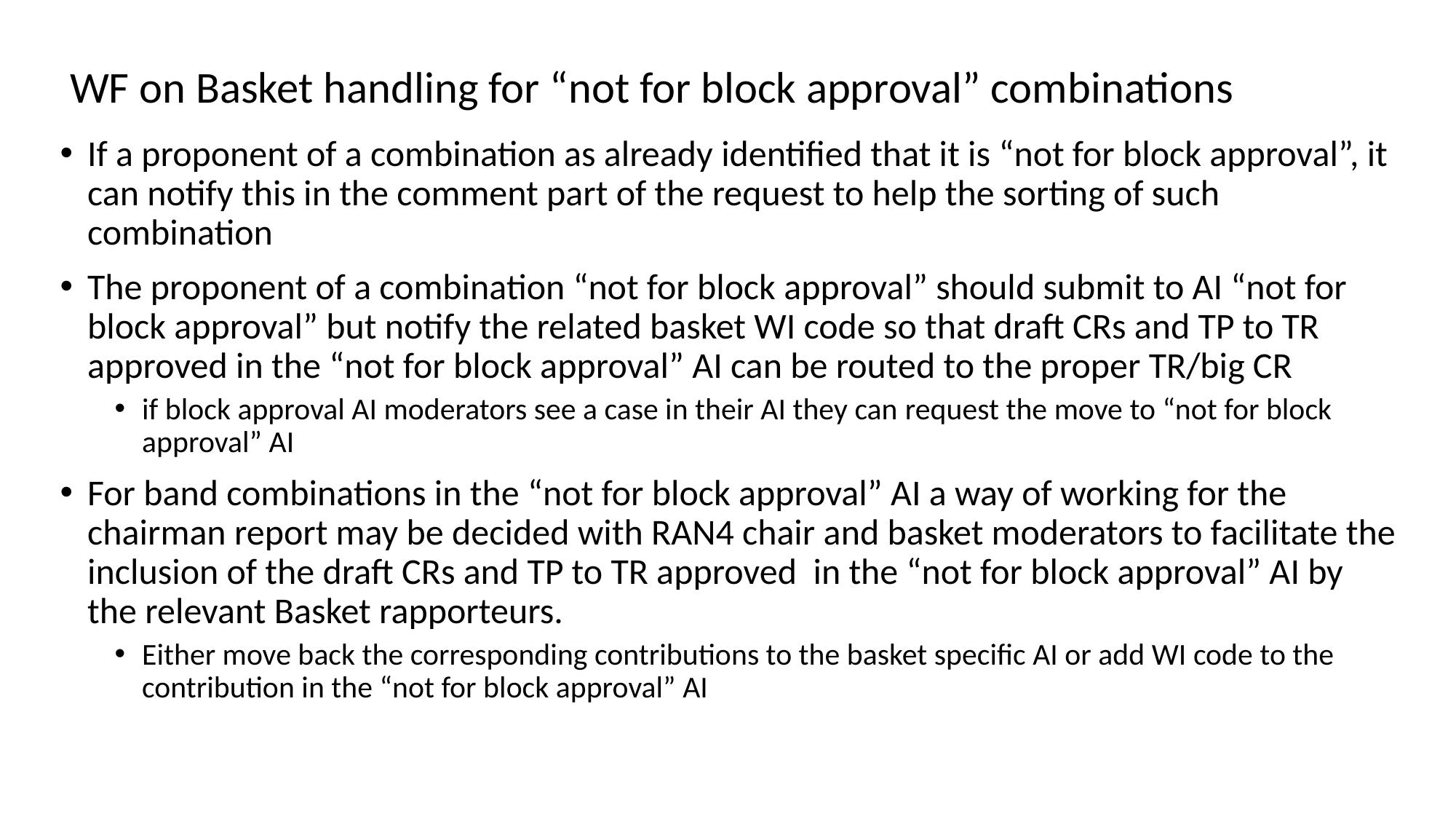

# WF on Basket handling for “not for block approval” combinations
If a proponent of a combination as already identified that it is “not for block approval”, it can notify this in the comment part of the request to help the sorting of such combination
The proponent of a combination “not for block approval” should submit to AI “not for block approval” but notify the related basket WI code so that draft CRs and TP to TR approved in the “not for block approval” AI can be routed to the proper TR/big CR
if block approval AI moderators see a case in their AI they can request the move to “not for block approval” AI
For band combinations in the “not for block approval” AI a way of working for the chairman report may be decided with RAN4 chair and basket moderators to facilitate the inclusion of the draft CRs and TP to TR approved  in the “not for block approval” AI by the relevant Basket rapporteurs.
Either move back the corresponding contributions to the basket specific AI or add WI code to the contribution in the “not for block approval” AI